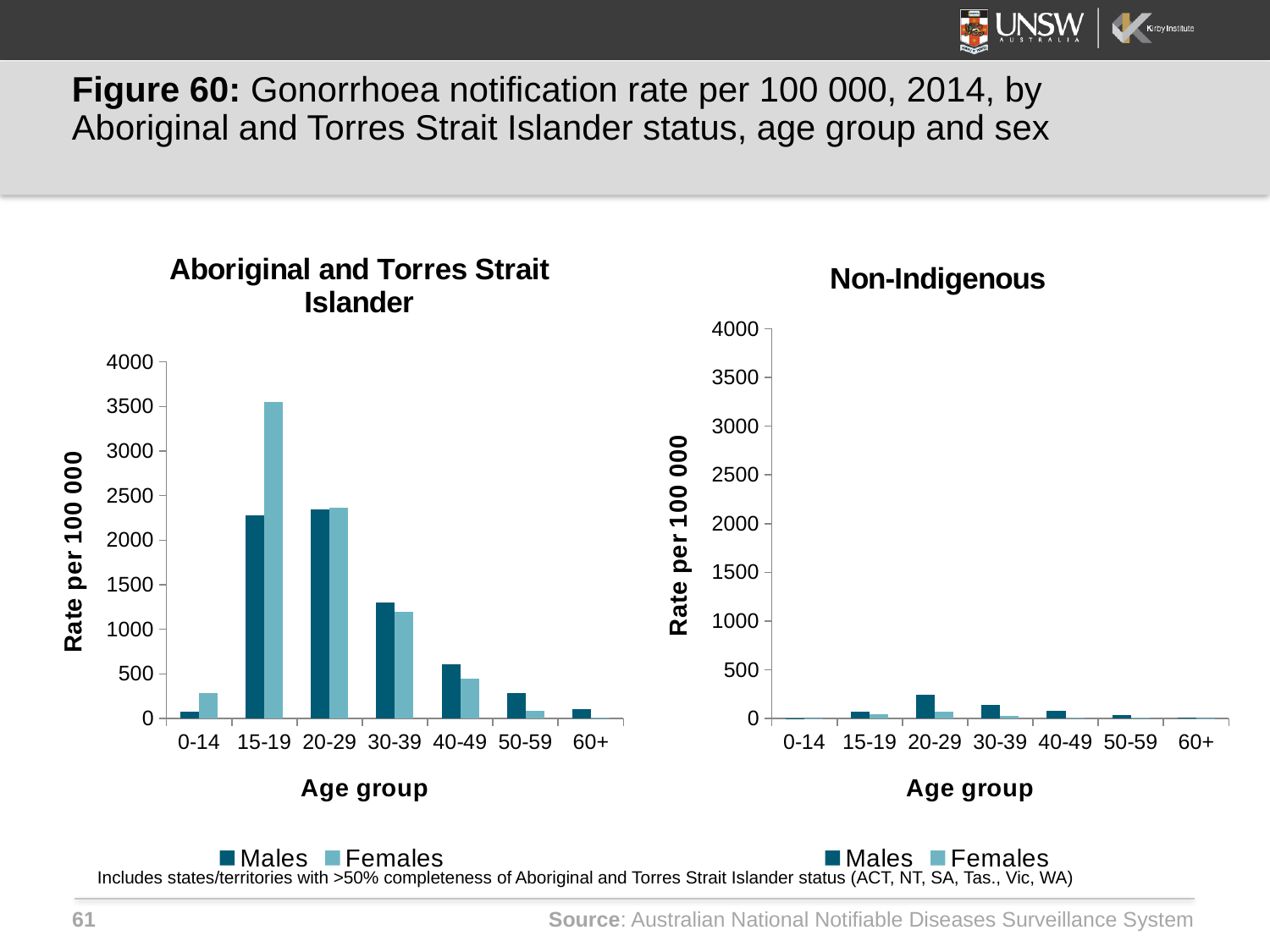

# Figure 60: Gonorrhoea notification rate per 100 000, 2014, by Aboriginal and Torres Strait Islander status, age group and sex

### Chart: Aboriginal and Torres Strait Islander

| Category | Males | Females |
|---|---|---|
| 0-14 | 75.23039 | 285.5165 |
| 15-19 | 2282.521 | 3553.521 |
| 20-29 | 2342.372 | 2363.674 |
| 30-39 | 1301.518 | 1200.338 |
| 40-49 | 603.2576 | 444.4723 |
| 50-59 | 284.0333 | 85.95168 |
| 60+ | 107.6095 | 12.30315 |

### Chart: Non-Indigenous

| Category | Males | Females |
|---|---|---|
| 0-14 | 0.098278 | 0.413635 |
| 15-19 | 67.65095 | 45.5738 |
| 20-29 | 245.1813 | 71.18388 |
| 30-39 | 139.0321 | 25.54133 |
| 40-49 | 77.75174 | 12.5956 |
| 50-59 | 37.75075 | 5.491403 |
| 60+ | 7.948768 | 0.510486 |
Includes states/territories with >50% completeness of Aboriginal and Torres Strait Islander status (ACT, NT, SA, Tas., Vic, WA)
Source: Australian National Notifiable Diseases Surveillance System

61